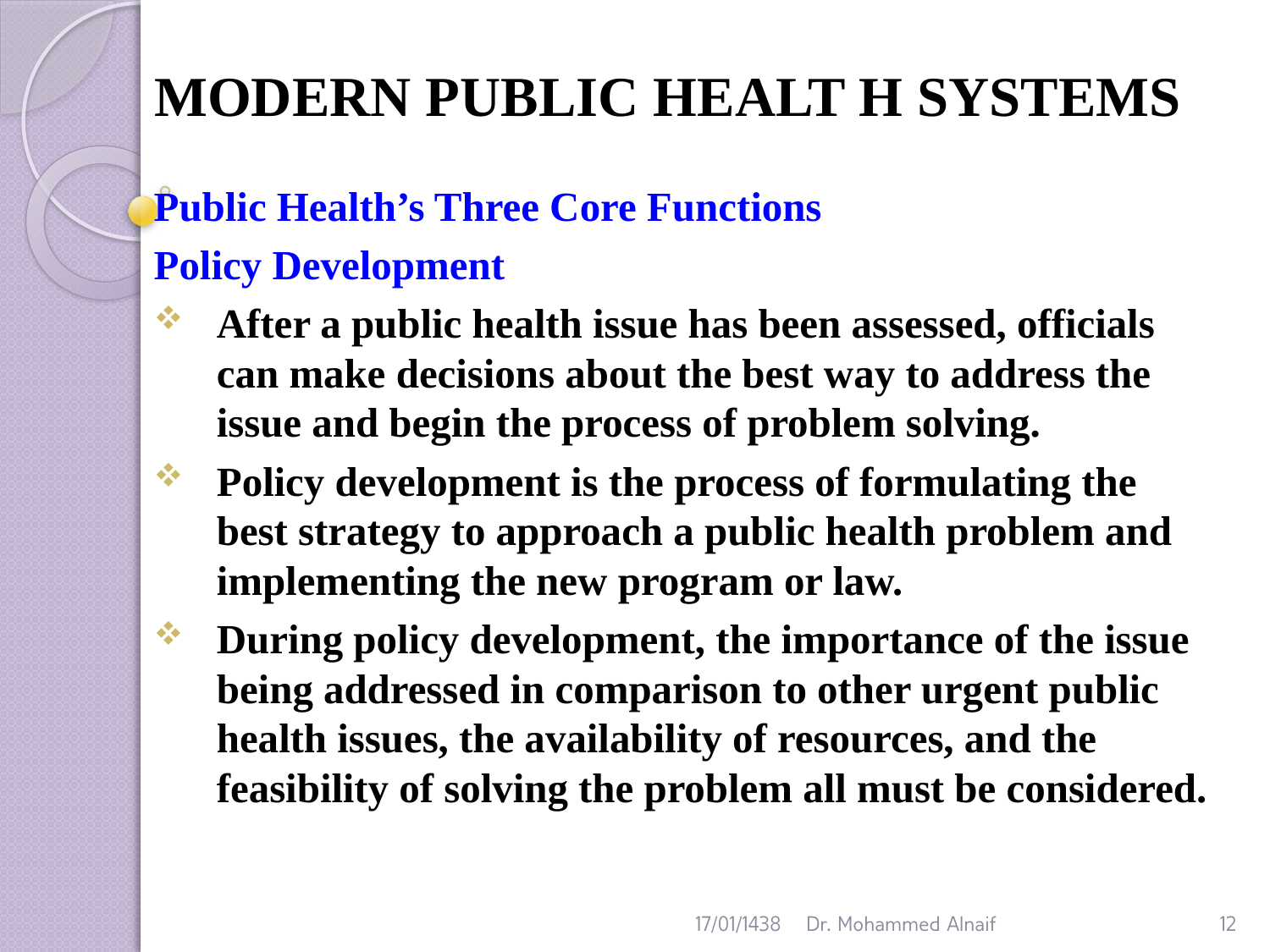

# MODERN PUBLIC HEALT H SYSTEMS
Public Health’s Three Core Functions
Policy Development
After a public health issue has been assessed, officials can make decisions about the best way to address the issue and begin the process of problem solving.
Policy development is the process of formulating the best strategy to approach a public health problem and implementing the new program or law.
During policy development, the importance of the issue being addressed in comparison to other urgent public health issues, the availability of resources, and the feasibility of solving the problem all must be considered.
17/01/1438
Dr. Mohammed Alnaif
12